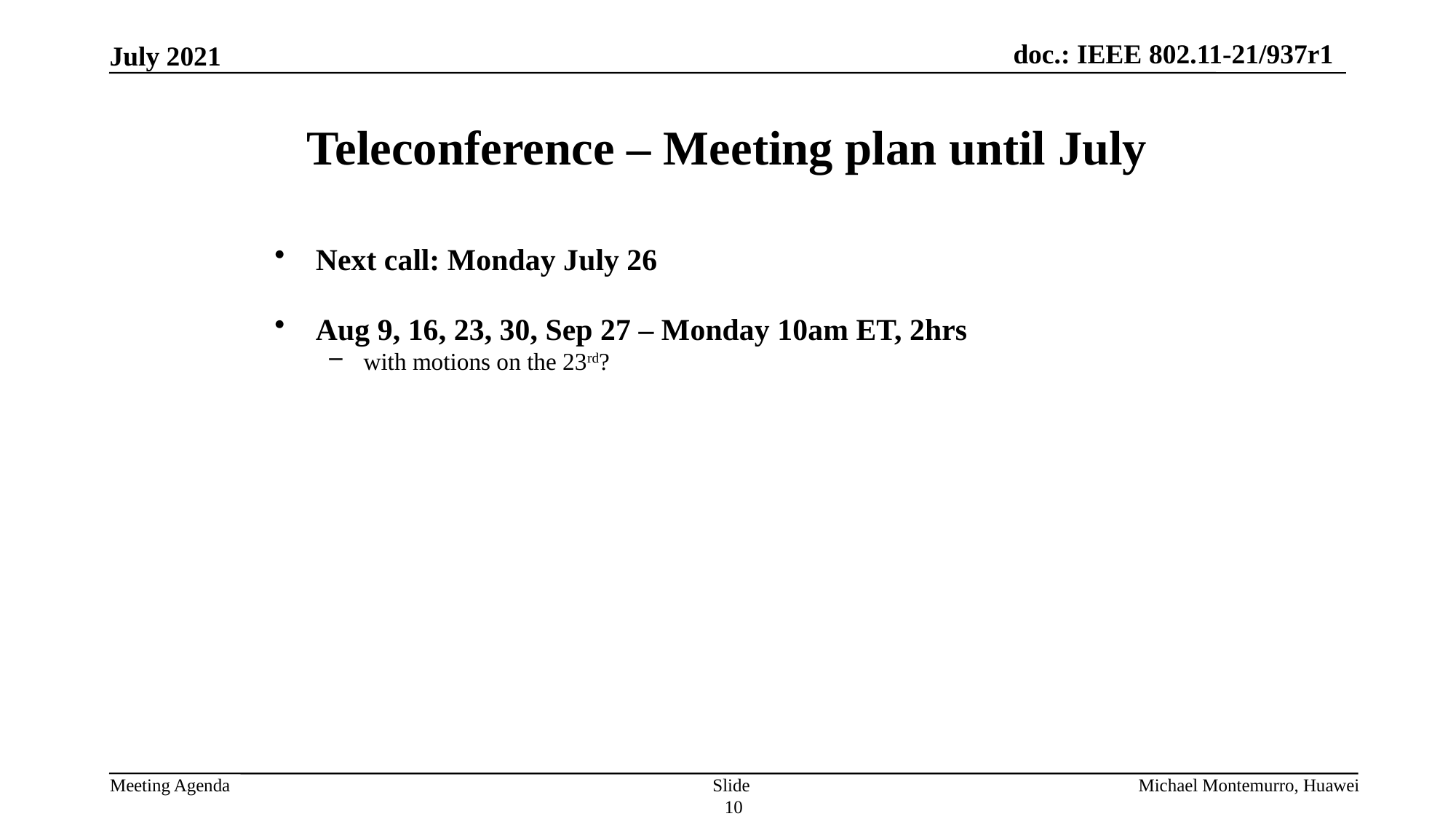

# Teleconference – Meeting plan until July
Next call: Monday July 26

Aug 9, 16, 23, 30, Sep 27 – Monday 10am ET, 2hrs
with motions on the 23rd?
Slide 10
Michael Montemurro, Huawei